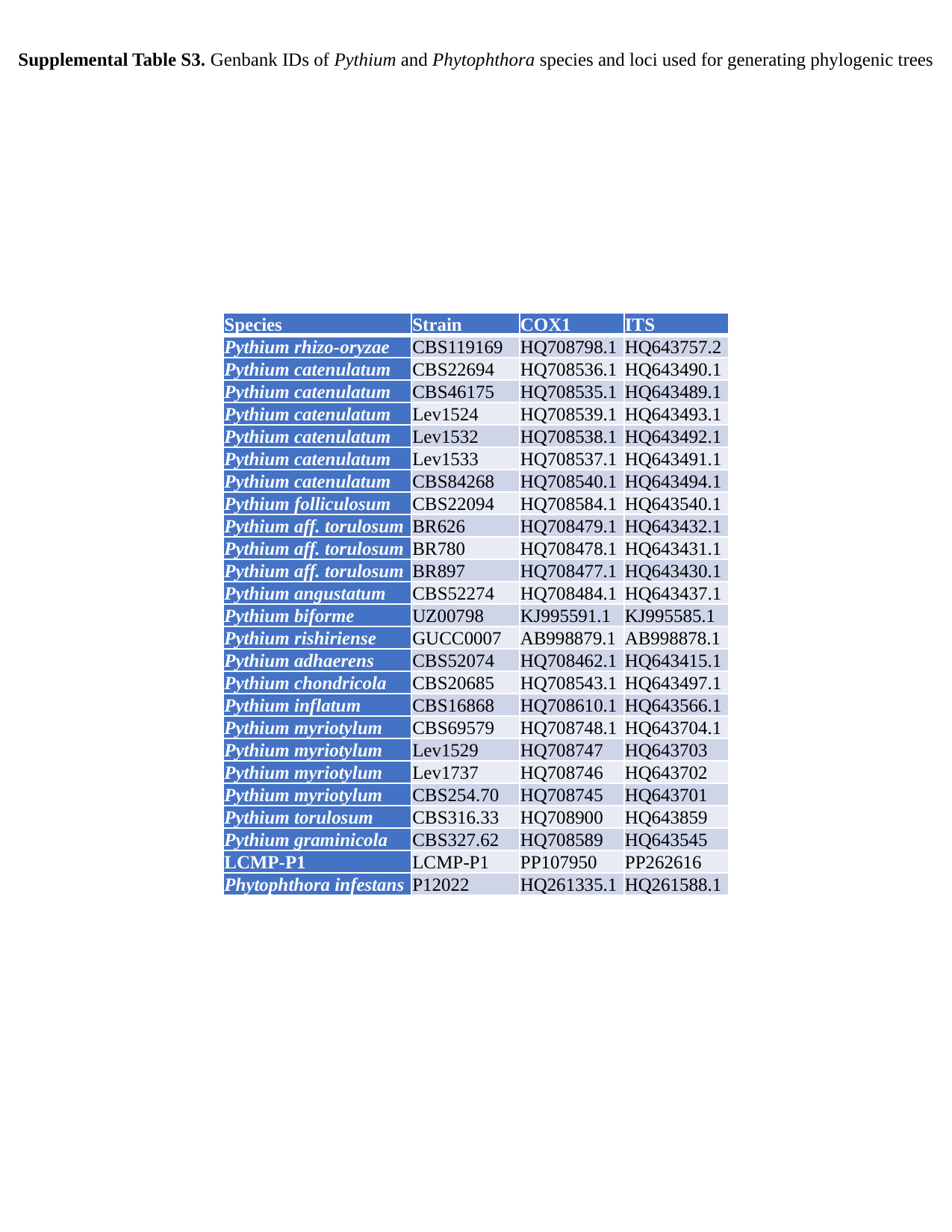

Supplemental Table S3. Genbank IDs of Pythium and Phytophthora species and loci used for generating phylogenic trees

| Species | Strain | COX1 | ITS |
| --- | --- | --- | --- |
| Pythium rhizo-oryzae | CBS119169 | HQ708798.1 | HQ643757.2 |
| Pythium catenulatum | CBS22694 | HQ708536.1 | HQ643490.1 |
| Pythium catenulatum | CBS46175 | HQ708535.1 | HQ643489.1 |
| Pythium catenulatum | Lev1524 | HQ708539.1 | HQ643493.1 |
| Pythium catenulatum | Lev1532 | HQ708538.1 | HQ643492.1 |
| Pythium catenulatum | Lev1533 | HQ708537.1 | HQ643491.1 |
| Pythium catenulatum | CBS84268 | HQ708540.1 | HQ643494.1 |
| Pythium folliculosum | CBS22094 | HQ708584.1 | HQ643540.1 |
| Pythium aff. torulosum | BR626 | HQ708479.1 | HQ643432.1 |
| Pythium aff. torulosum | BR780 | HQ708478.1 | HQ643431.1 |
| Pythium aff. torulosum | BR897 | HQ708477.1 | HQ643430.1 |
| Pythium angustatum | CBS52274 | HQ708484.1 | HQ643437.1 |
| Pythium biforme | UZ00798 | KJ995591.1 | KJ995585.1 |
| Pythium rishiriense | GUCC0007 | AB998879.1 | AB998878.1 |
| Pythium adhaerens | CBS52074 | HQ708462.1 | HQ643415.1 |
| Pythium chondricola | CBS20685 | HQ708543.1 | HQ643497.1 |
| Pythium inflatum | CBS16868 | HQ708610.1 | HQ643566.1 |
| Pythium myriotylum | CBS69579 | HQ708748.1 | HQ643704.1 |
| Pythium myriotylum | Lev1529 | HQ708747 | HQ643703 |
| Pythium myriotylum | Lev1737 | HQ708746 | HQ643702 |
| Pythium myriotylum | CBS254.70 | HQ708745 | HQ643701 |
| Pythium torulosum | CBS316.33 | HQ708900 | HQ643859 |
| Pythium graminicola | CBS327.62 | HQ708589 | HQ643545 |
| LCMP-P1 | LCMP-P1 | PP107950 | PP262616 |
| Phytophthora infestans | P12022 | HQ261335.1 | HQ261588.1 |